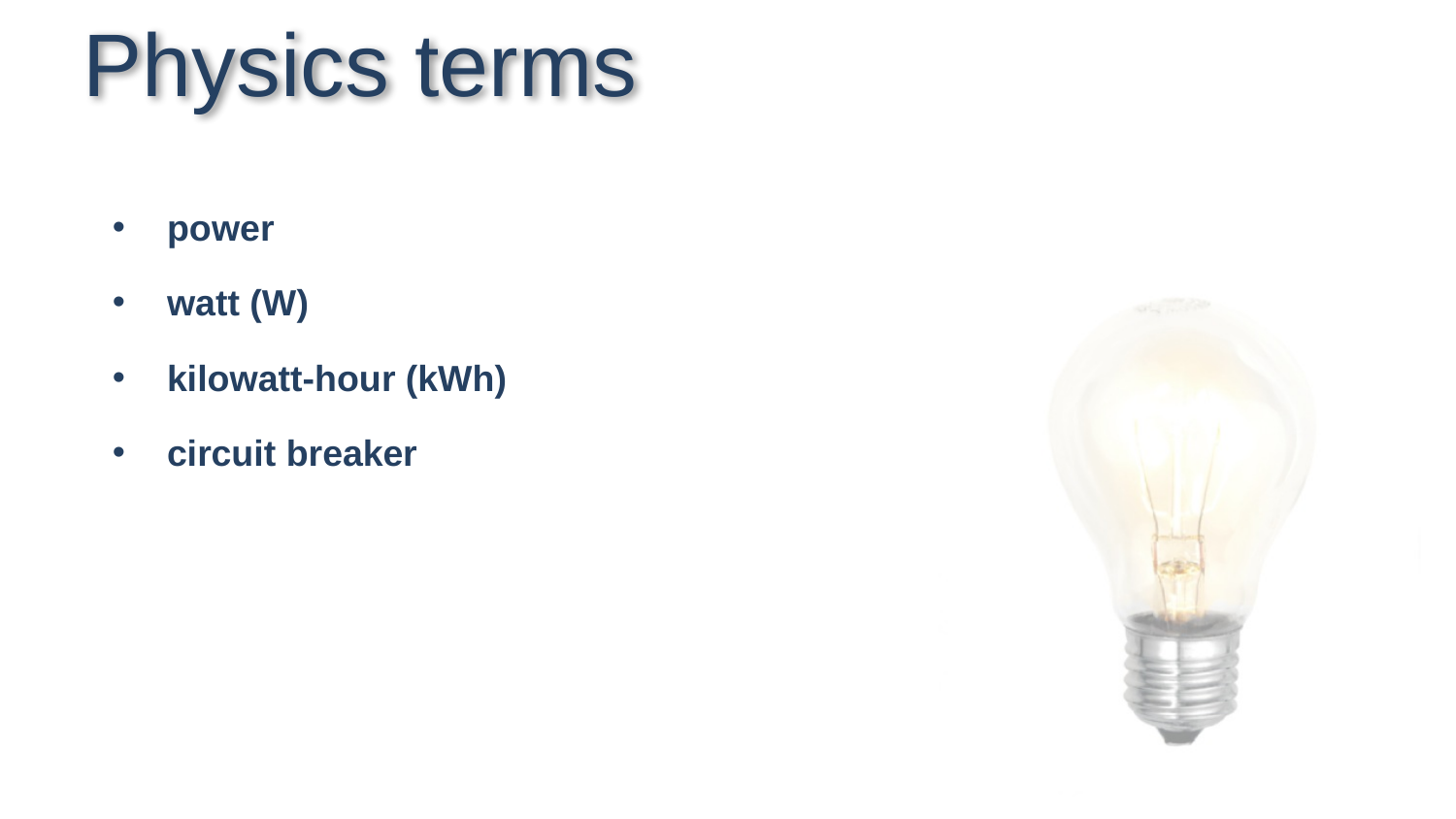

# Physics terms
power
watt (W)
kilowatt-hour (kWh)
circuit breaker